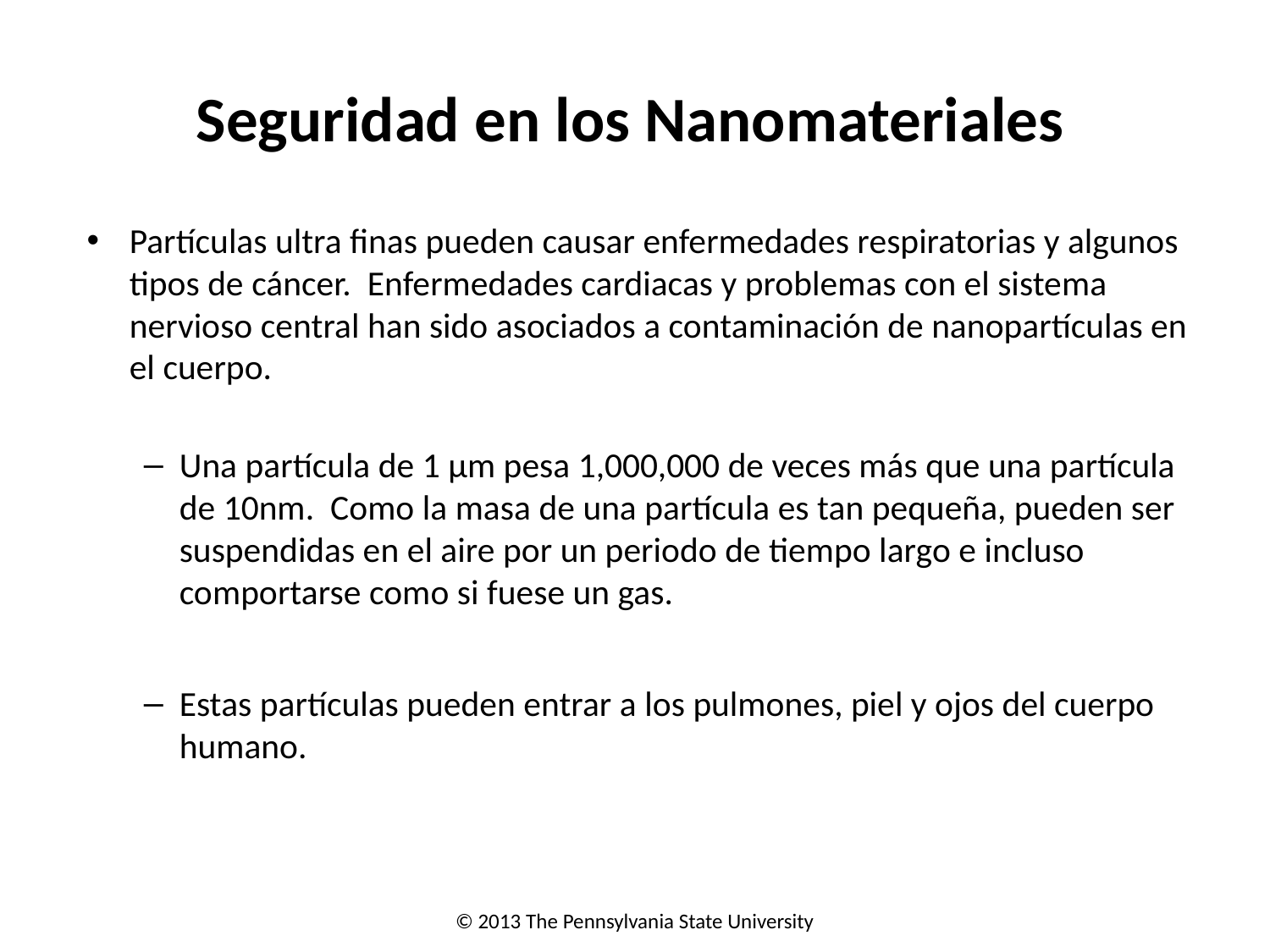

# Seguridad en los Nanomateriales

Partículas ultra finas pueden causar enfermedades respiratorias y algunos tipos de cáncer.  Enfermedades cardiacas y problemas con el sistema nervioso central han sido asociados a contaminación de nanopartículas en el cuerpo.

Una partícula de 1 µm pesa 1,000,000 de veces más que una partícula de 10nm.  Como la masa de una partícula es tan pequeña, pueden ser suspendidas en el aire por un periodo de tiempo largo e incluso comportarse como si fuese un gas.

Estas partículas pueden entrar a los pulmones, piel y ojos del cuerpo humano.